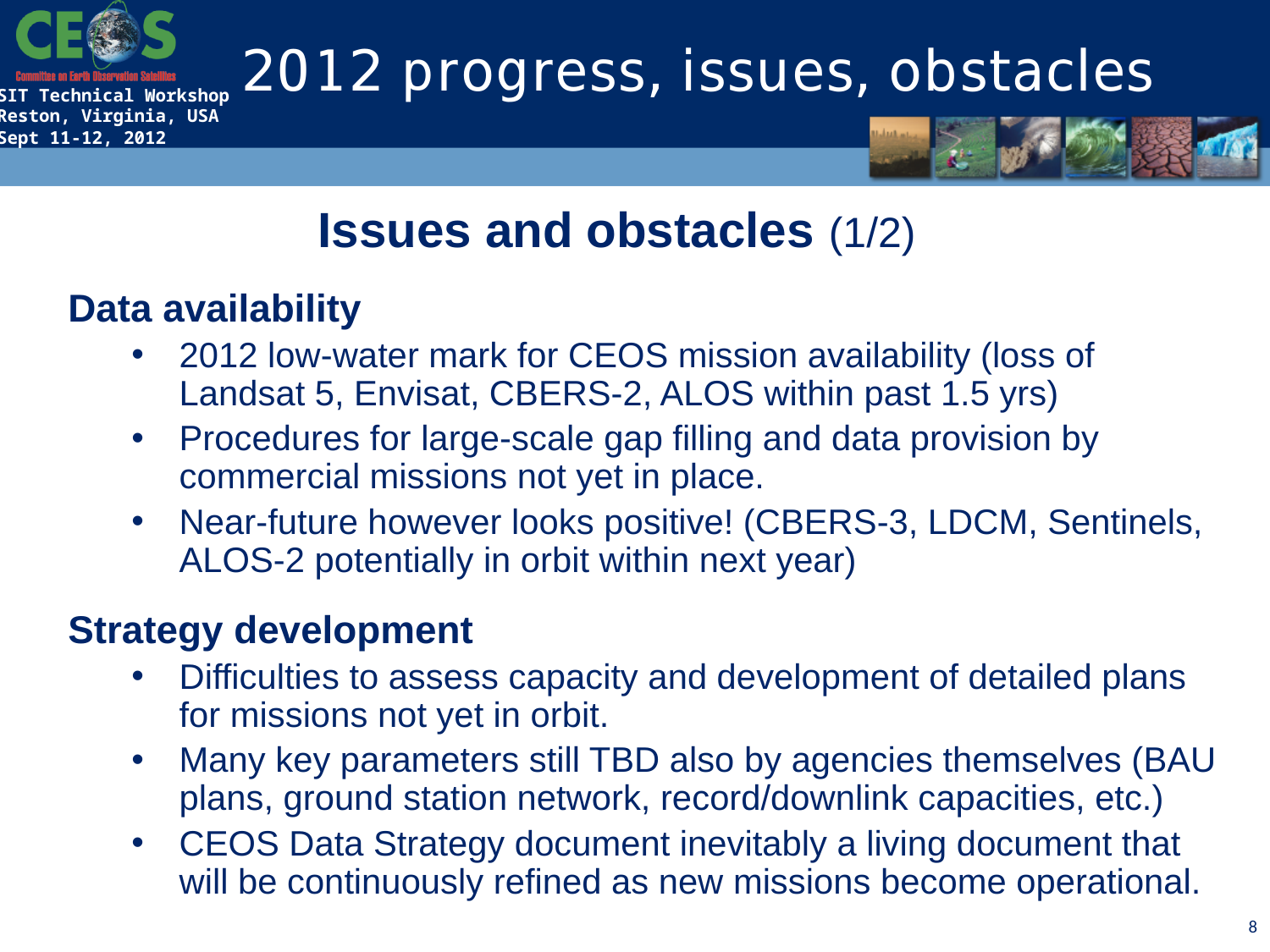

2012 progress, issues, obstacles
Issues and obstacles (1/2)

Data availability
2012 low-water mark for CEOS mission availability (loss of Landsat 5, Envisat, CBERS-2, ALOS within past 1.5 yrs)
Procedures for large-scale gap filling and data provision by commercial missions not yet in place.
Near-future however looks positive! (CBERS-3, LDCM, Sentinels, ALOS-2 potentially in orbit within next year)

Strategy development
Difficulties to assess capacity and development of detailed plans for missions not yet in orbit.
Many key parameters still TBD also by agencies themselves (BAU plans, ground station network, record/downlink capacities, etc.)
CEOS Data Strategy document inevitably a living document that will be continuously refined as new missions become operational.

8